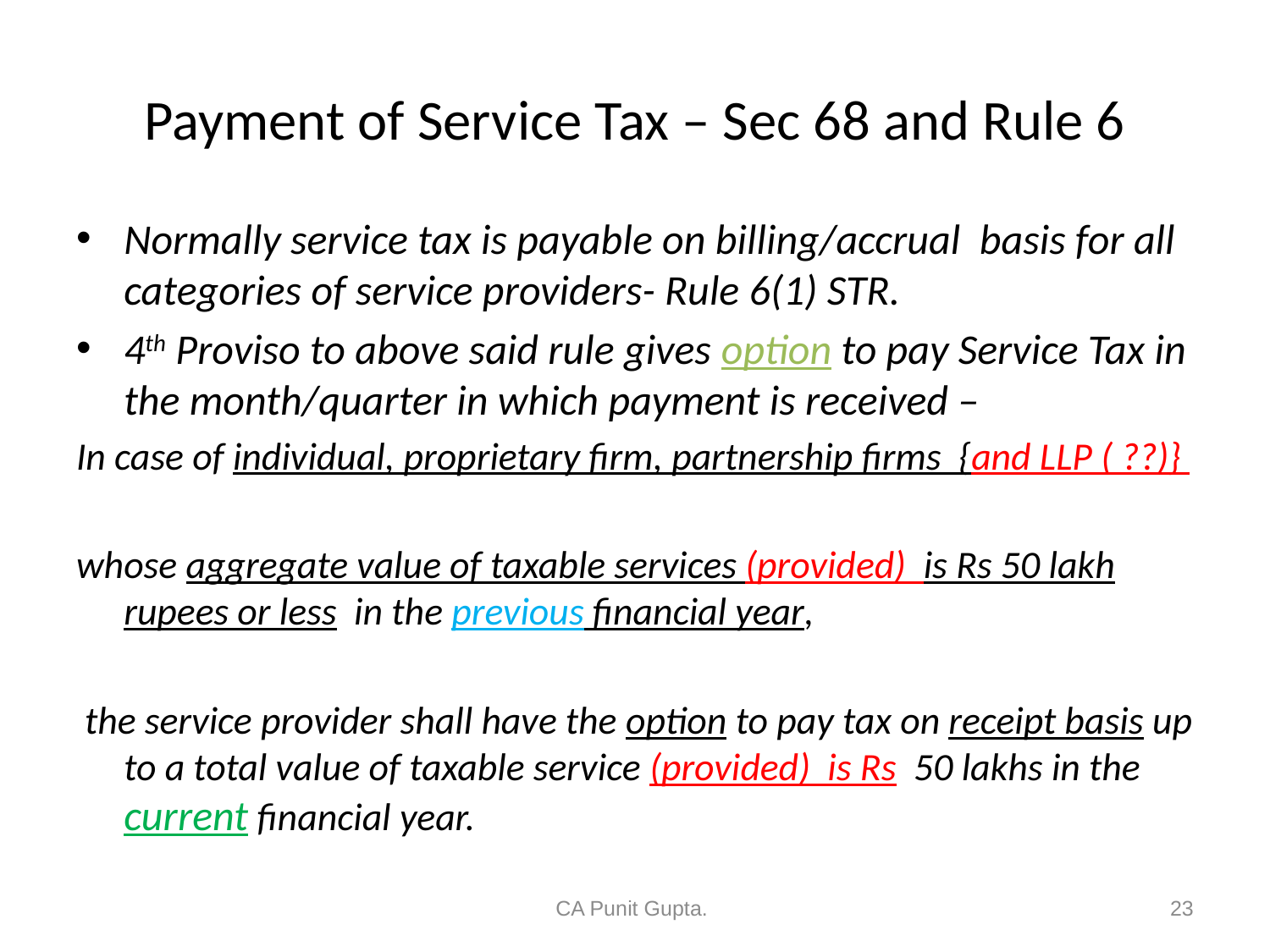

# Payment of Service Tax – Sec 68 and Rule 6
Normally service tax is payable on billing/accrual  basis for all categories of service providers- Rule 6(1) STR.
4th Proviso to above said rule gives option to pay Service Tax in the month/quarter in which payment is received –
In case of individual, proprietary firm, partnership firms  {and LLP ( ??)}

whose aggregate value of taxable services (provided)  is Rs 50 lakh rupees or less  in the previous financial year,

 the service provider shall have the option to pay tax on receipt basis up to a total value of taxable service (provided)  is Rs  50 lakhs in the current financial year.

CA Punit Gupta.
23